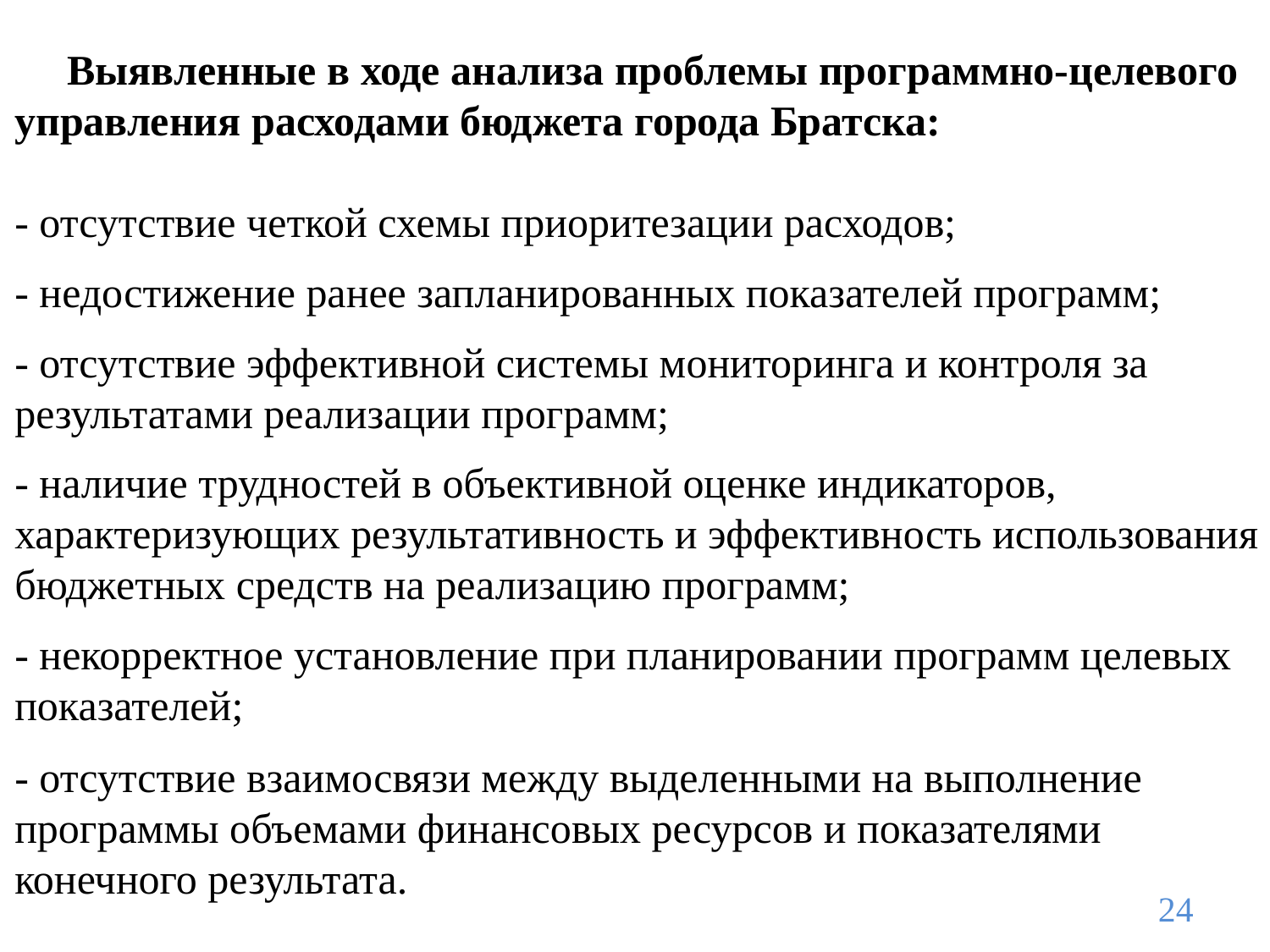

Выявленные в ходе анализа проблемы программно-целевого управления расходами бюджета города Братска:

- отсутствие четкой схемы приоритезации расходов;

- недостижение ранее запланированных показателей программ;

- отсутствие эффективной системы мониторинга и контроля за результатами реализации программ;

- наличие трудностей в объективной оценке индикаторов, характеризующих результативность и эффективность использования бюджетных средств на реализацию программ;

- некорректное установление при планировании программ целевых показателей;

- отсутствие взаимосвязи между выделенными на выполнение программы объемами финансовых ресурсов и показателями конечного результата.
24